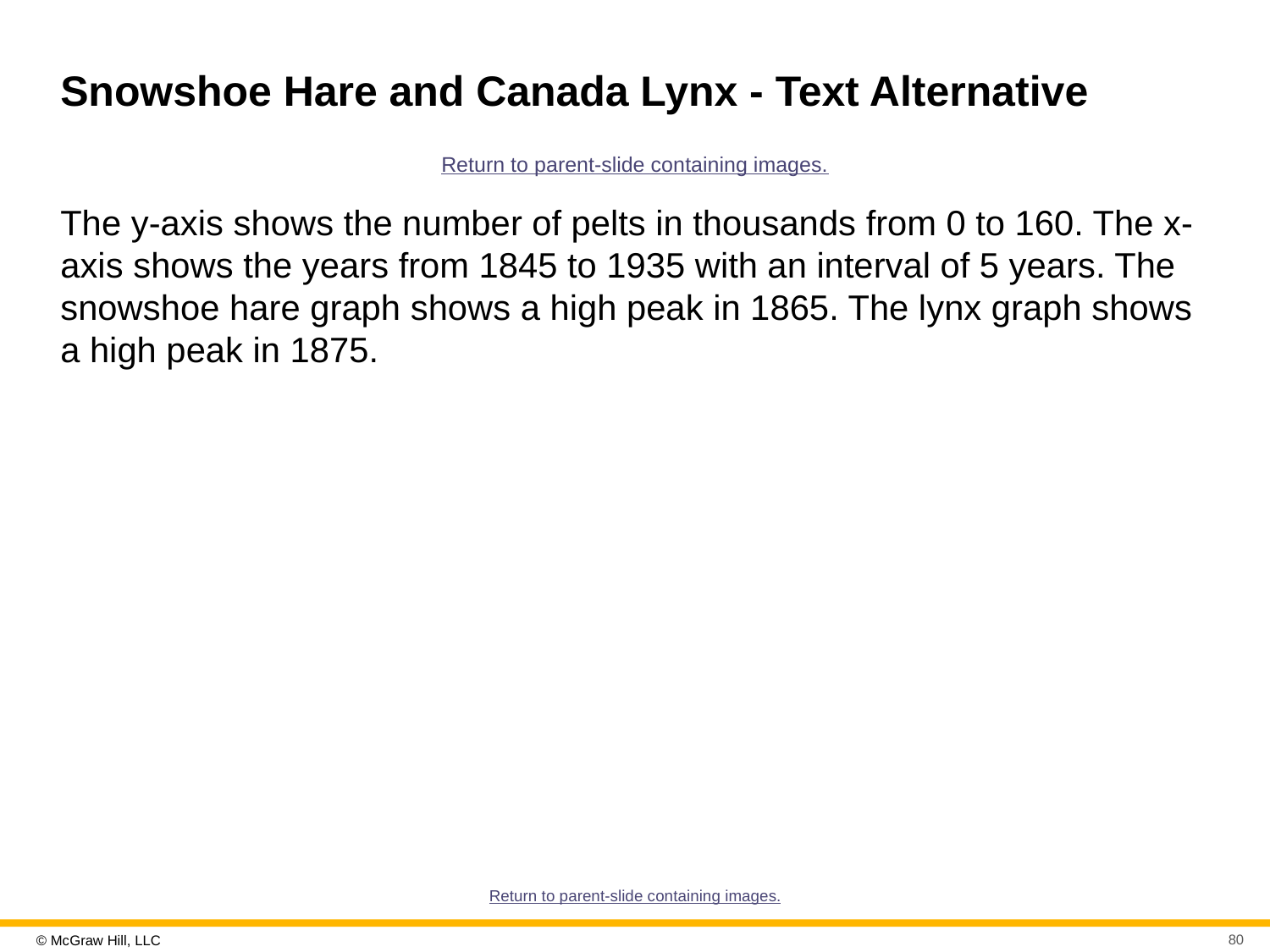

# Snowshoe Hare and Canada Lynx - Text Alternative
Return to parent-slide containing images.
The y-axis shows the number of pelts in thousands from 0 to 160. The x-axis shows the years from 1845 to 1935 with an interval of 5 years. The snowshoe hare graph shows a high peak in 1865. The lynx graph shows a high peak in 1875.
Return to parent-slide containing images.
80